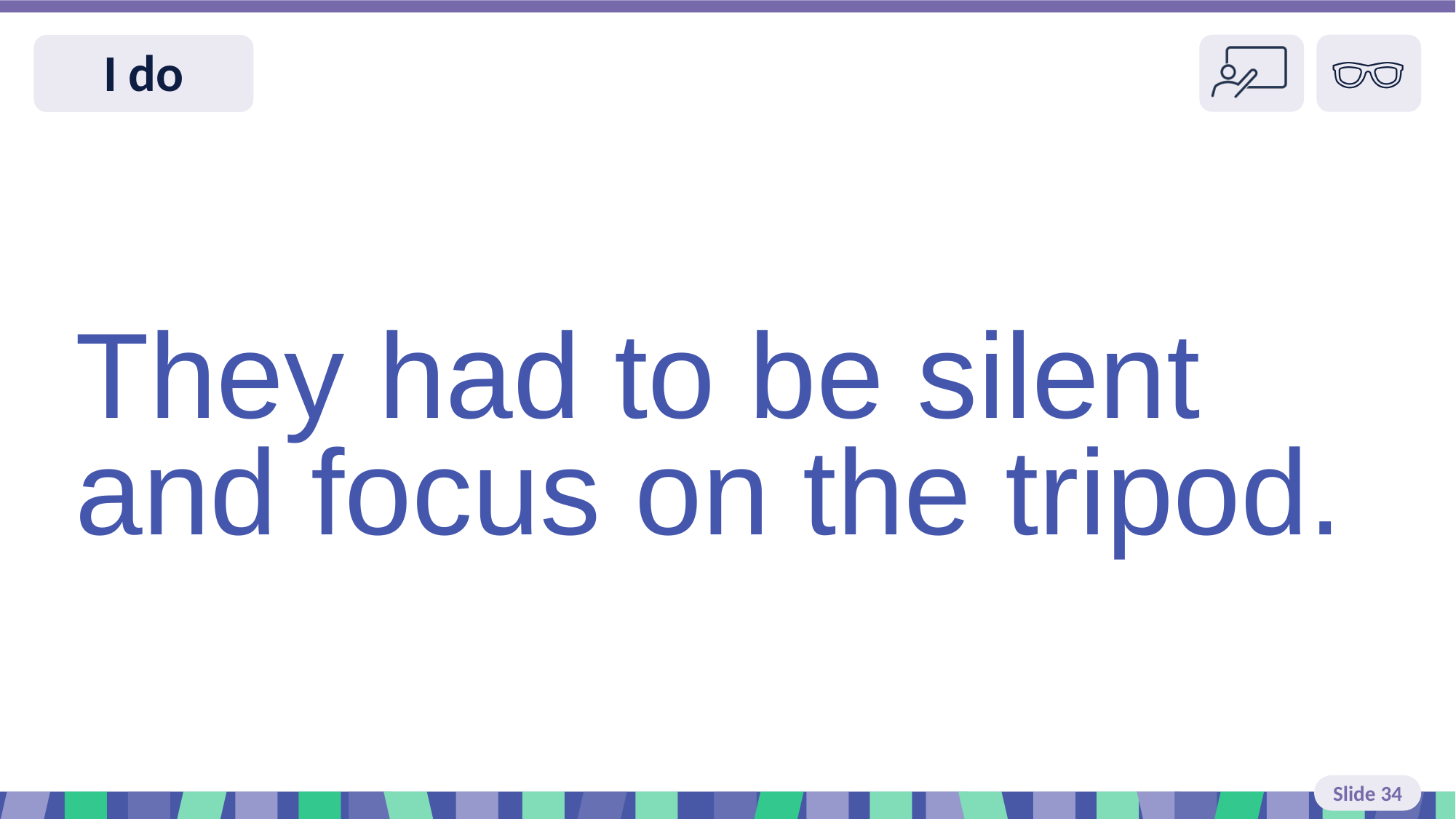

Slide 34 I do read
They had to be silent and focus on the tripod.